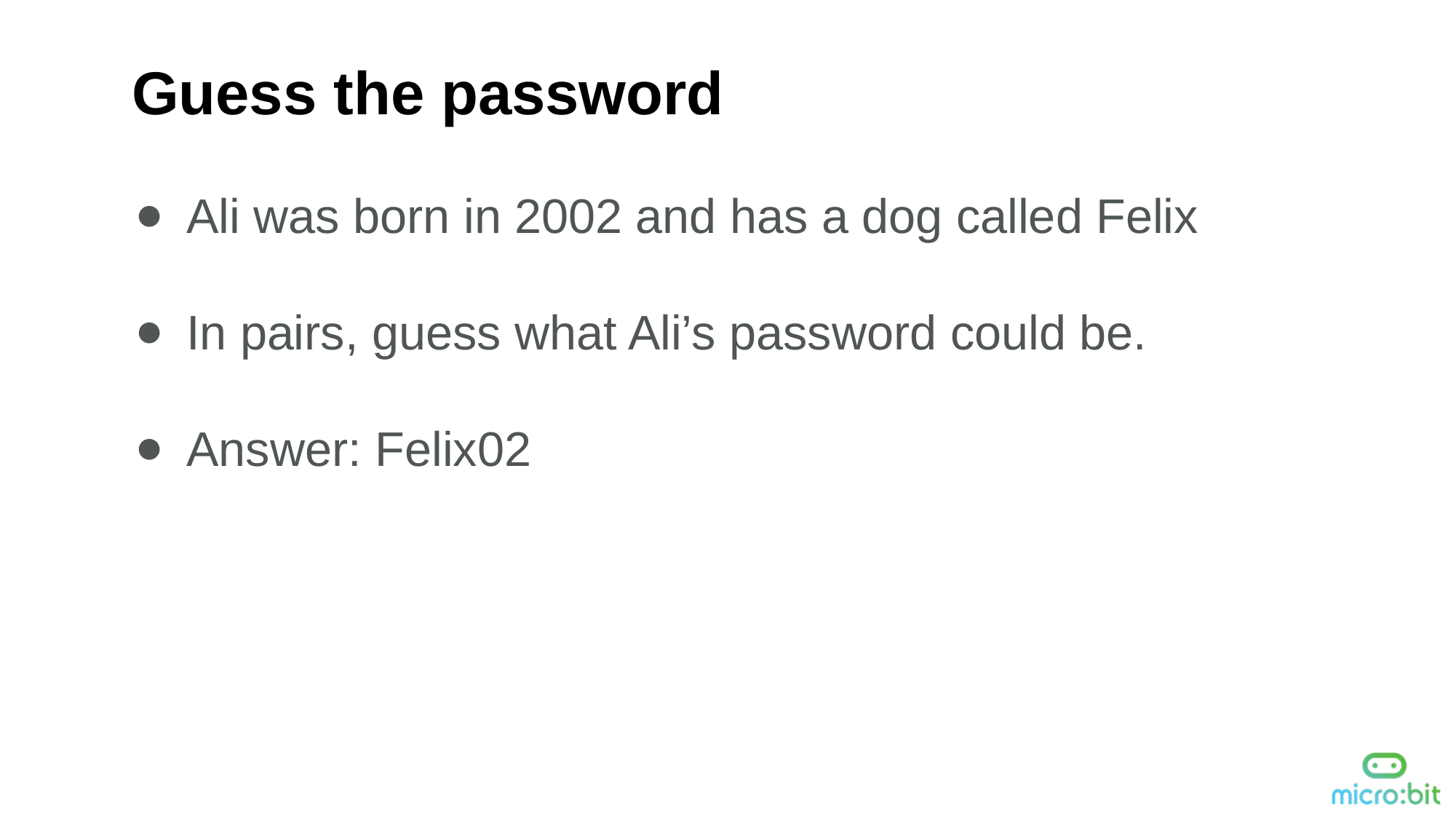

Guess the password

Ali was born in 2002 and has a dog called Felix

In pairs, guess what Ali’s password could be.

Answer: Felix02